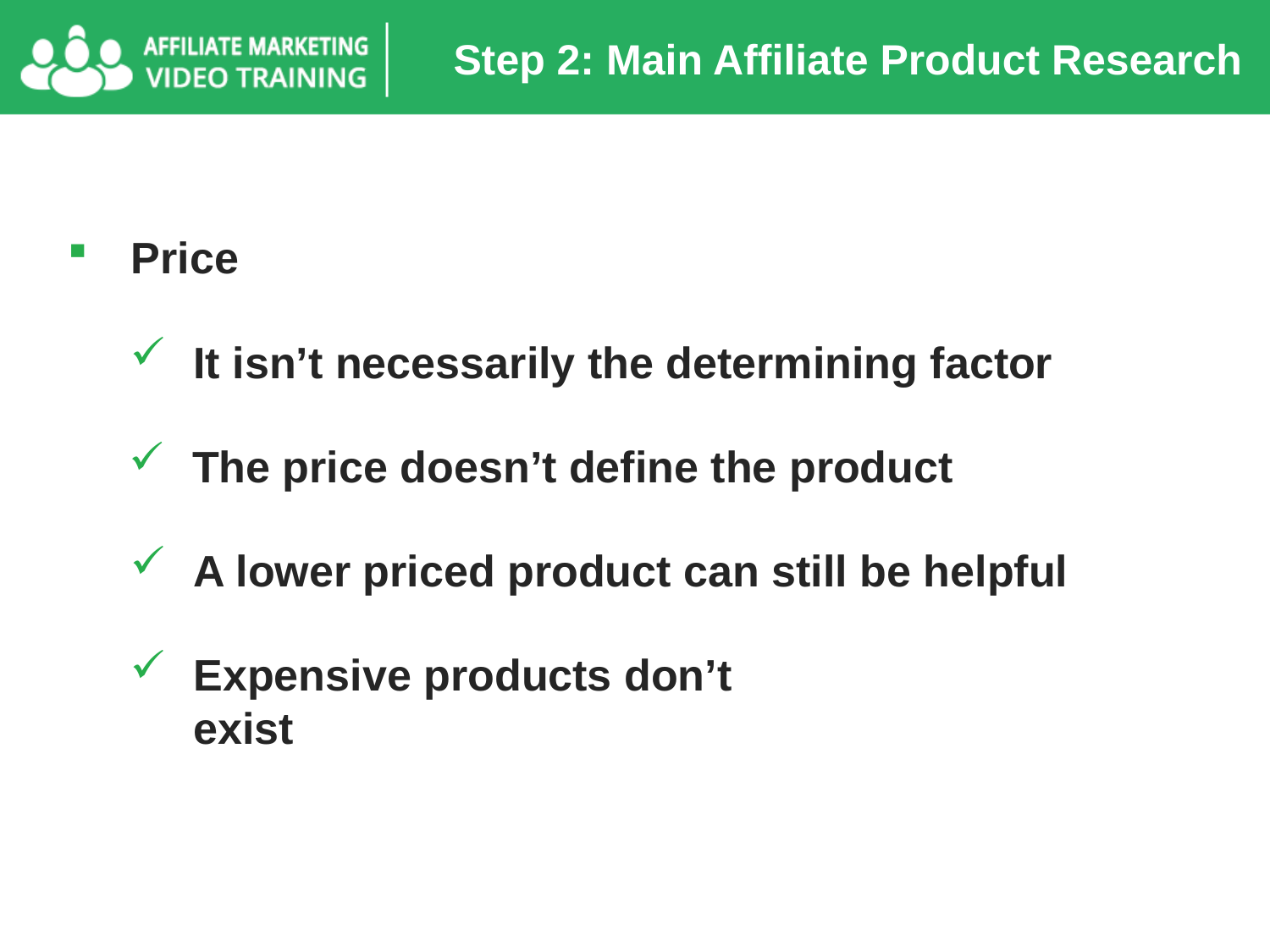

Step 2: Main Affiliate Product Research
Price
It isn’t necessarily the determining factor
The price doesn’t define the product
A lower priced product can still be helpful
Expensive products don’t exist